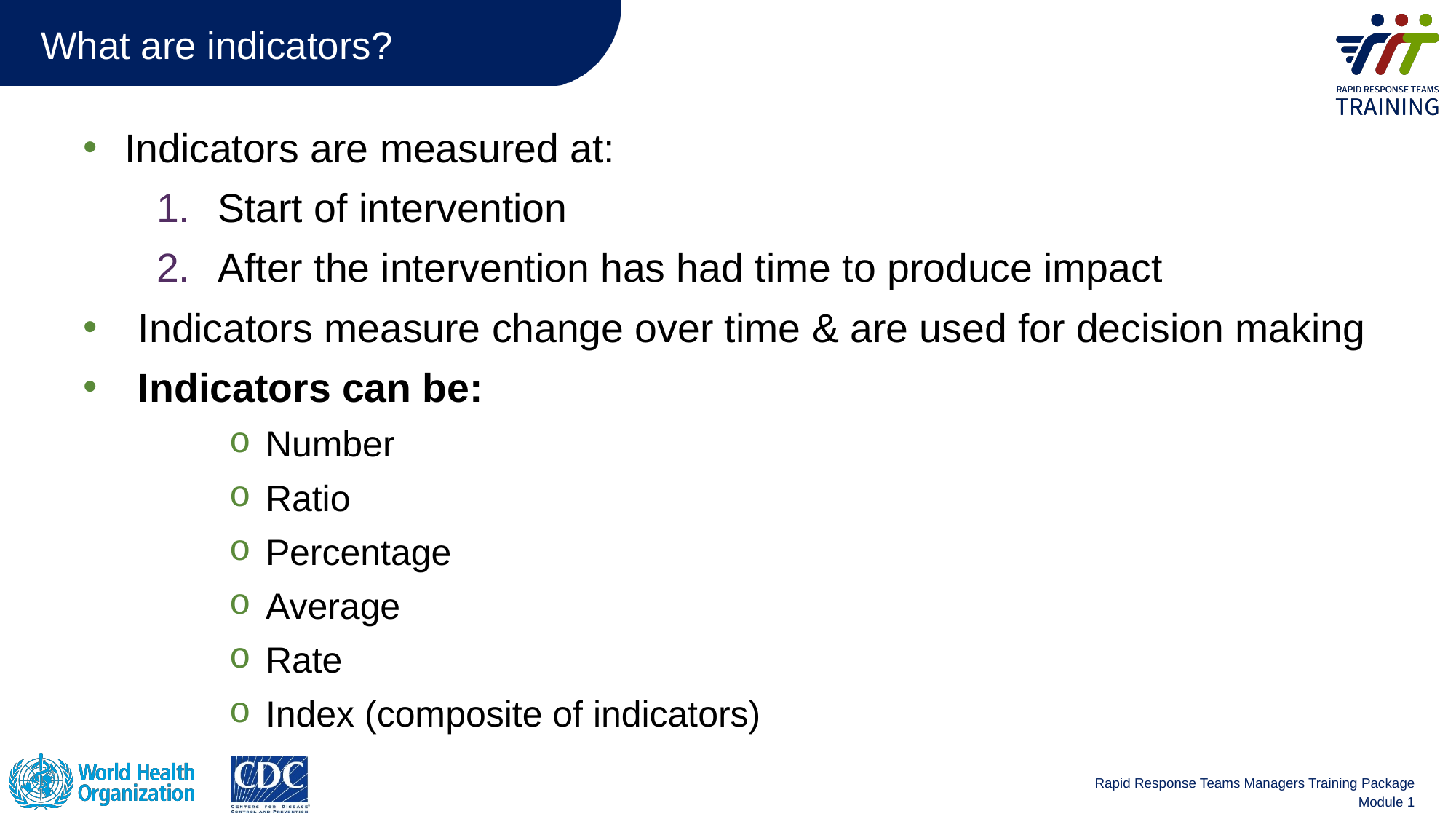

# What are indicators?
Indicators are measured at:
Start of intervention
After the intervention has had time to produce impact
Indicators measure change over time & are used for decision making
Indicators can be:
Number
Ratio
Percentage
Average
Rate
Index (composite of indicators)